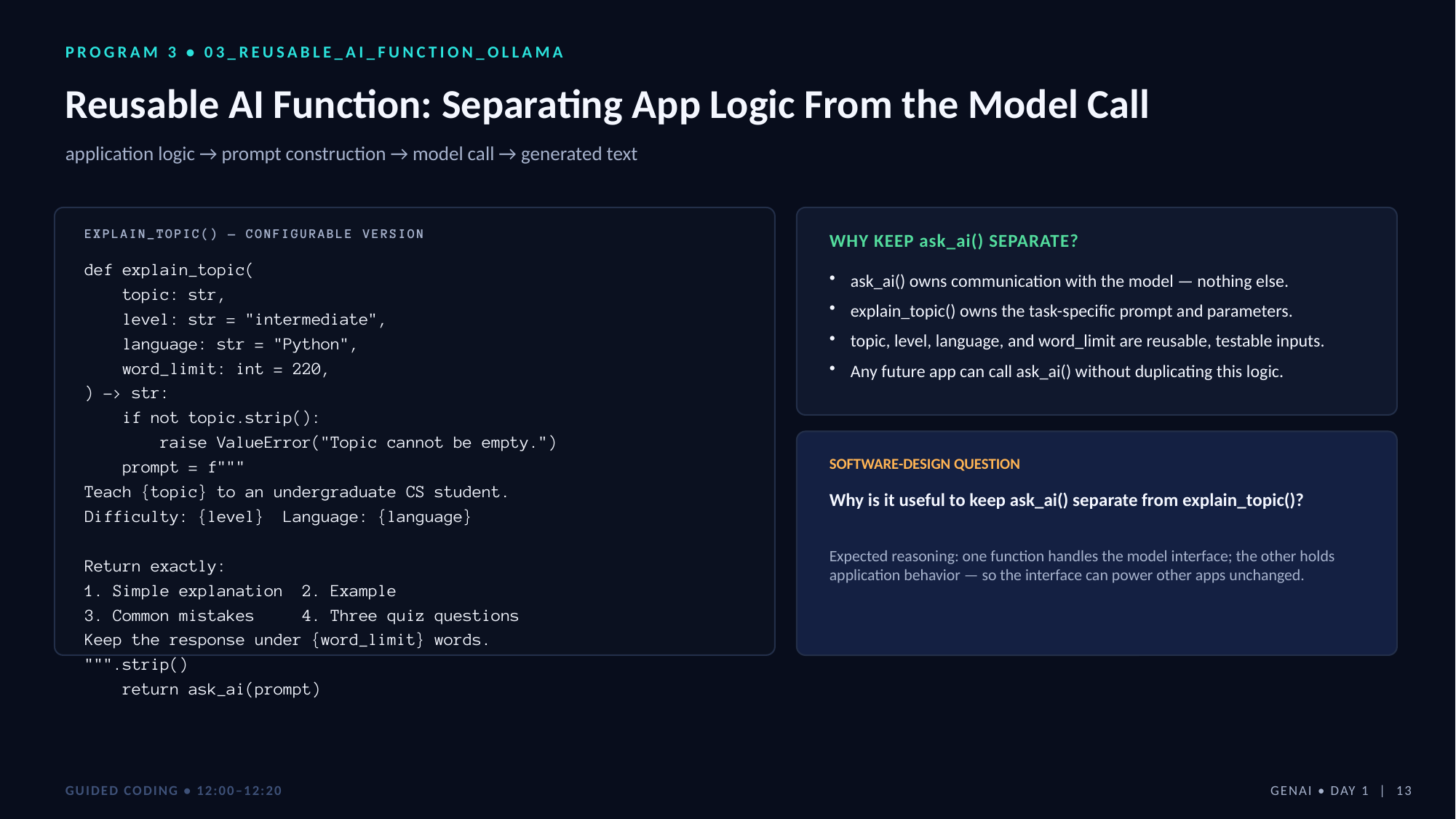

PROGRAM 3 • 03_REUSABLE_AI_FUNCTION_OLLAMA
Reusable AI Function: Separating App Logic From the Model Call
application logic → prompt construction → model call → generated text

EXPLAIN_TOPIC() — CONFIGURABLE VERSION
WHY KEEP ask_ai() SEPARATE?
def explain_topic(
    topic: str,
    level: str = "intermediate",
    language: str = "Python",
    word_limit: int = 220,
) -> str:
    if not topic.strip():
        raise ValueError("Topic cannot be empty.")
    prompt = f"""
Teach {topic} to an undergraduate CS student.
Difficulty: {level}  Language: {language}

Return exactly:
1. Simple explanation  2. Example
3. Common mistakes     4. Three quiz questions
Keep the response under {word_limit} words.
""".strip()
    return ask_ai(prompt)
ask_ai() owns communication with the model — nothing else.
explain_topic() owns the task-specific prompt and parameters.
topic, level, language, and word_limit are reusable, testable inputs.
Any future app can call ask_ai() without duplicating this logic.

SOFTWARE-DESIGN QUESTION
Why is it useful to keep ask_ai() separate from explain_topic()?
Expected reasoning: one function handles the model interface; the other holds application behavior — so the interface can power other apps unchanged.
GUIDED CODING • 12:00–12:20
GENAI • DAY 1  |  13